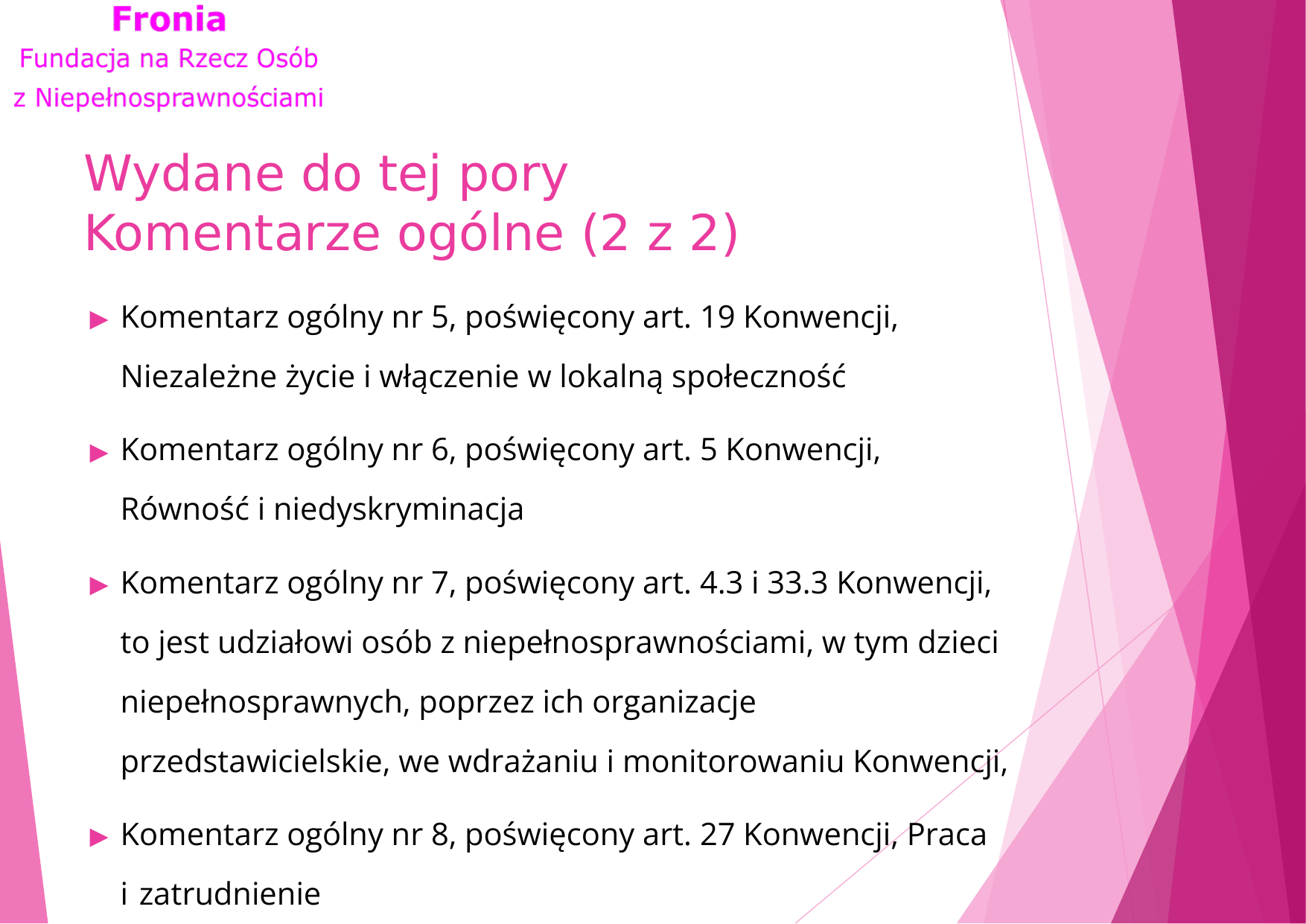

# Wydane do tej pory Komentarze ogólne (2 z 2)
Komentarz ogólny nr 5, poświęcony art. 19 Konwencji, Niezależne życie i włączenie w lokalną społeczność
Komentarz ogólny nr 6, poświęcony art. 5 Konwencji, Równość i niedyskryminacja
Komentarz ogólny nr 7, poświęcony art. 4.3 i 33.3 Konwencji, to jest udziałowi osób z niepełnosprawnościami, w tym dzieci niepełnosprawnych, poprzez ich organizacje przedstawicielskie, we wdrażaniu i monitorowaniu Konwencji,
Komentarz ogólny nr 8, poświęcony art. 27 Konwencji, Praca i zatrudnienie